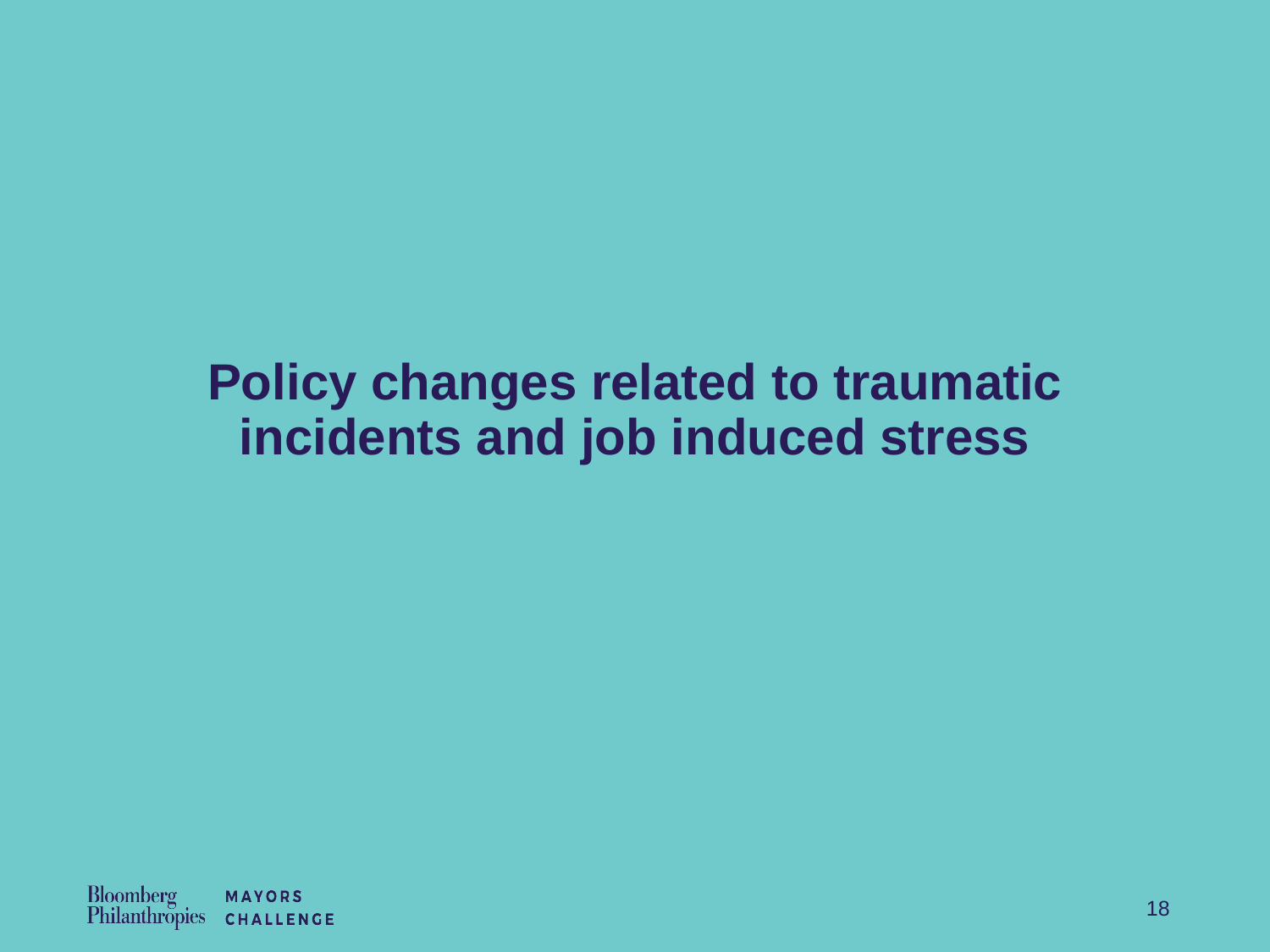

# Policy changes related to traumatic incidents and job induced stress
18